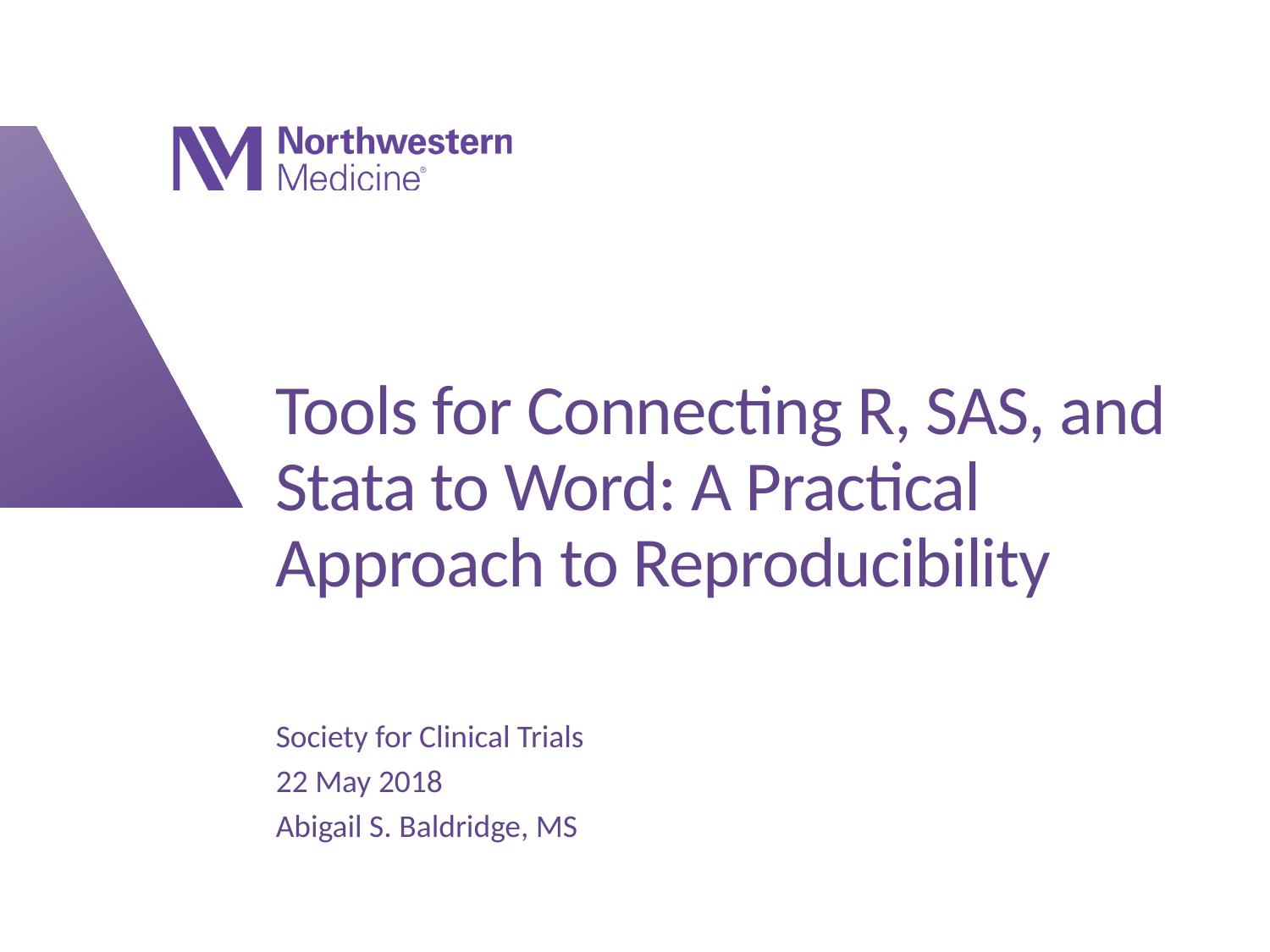

# Tools for Connecting R, SAS, and Stata to Word: A Practical Approach to Reproducibility
Society for Clinical Trials
22 May 2018
Abigail S. Baldridge, MS